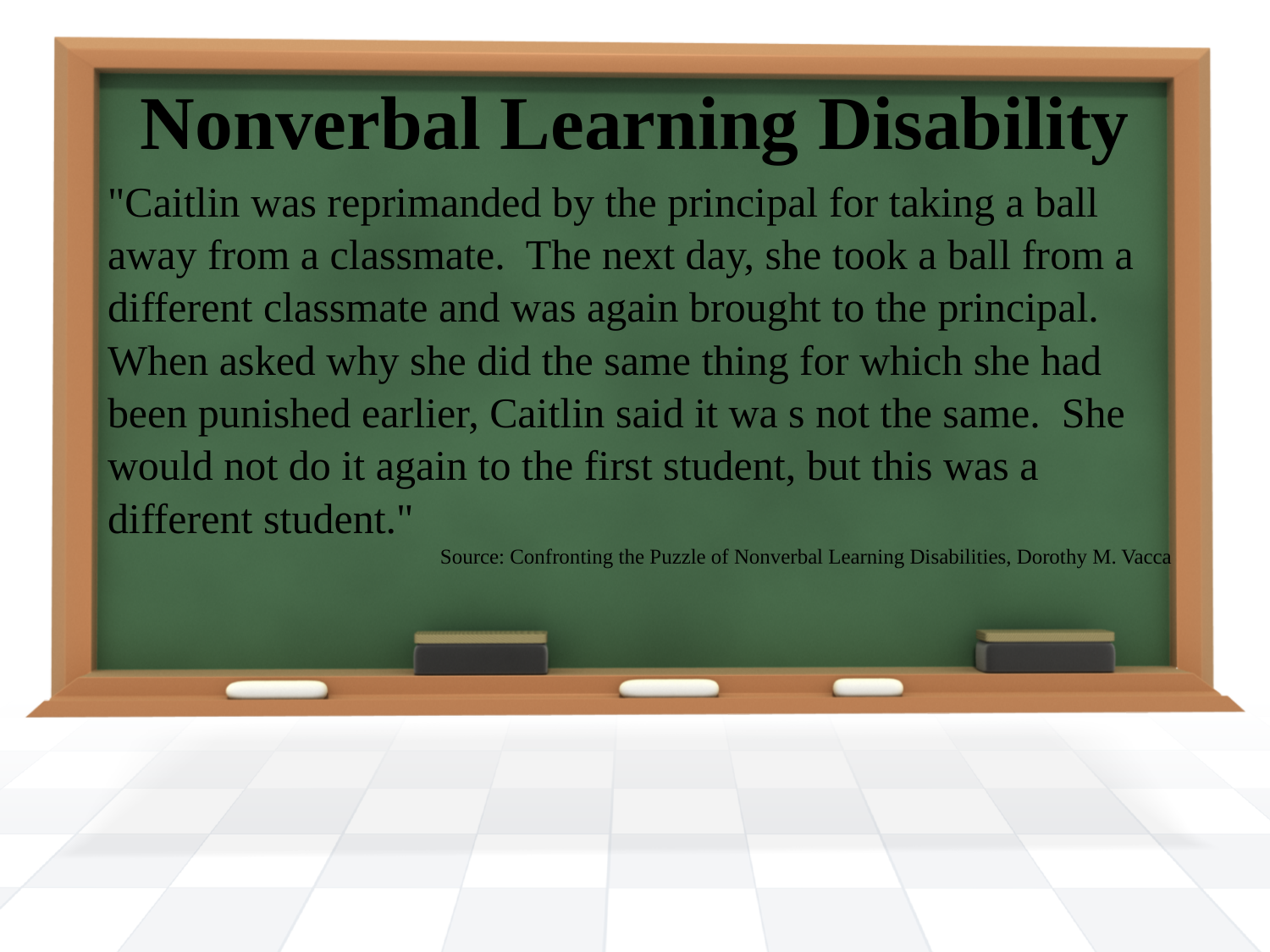

# Nonverbal Learning Disability
"Caitlin was reprimanded by the principal for taking a ball away from a classmate.  The next day, she took a ball from a different classmate and was again brought to the principal.  When asked why she did the same thing for which she had been punished earlier, Caitlin said it wa s not the same.  She would not do it again to the first student, but this was a different student."
Source: Confronting the Puzzle of Nonverbal Learning Disabilities, Dorothy M. Vacca